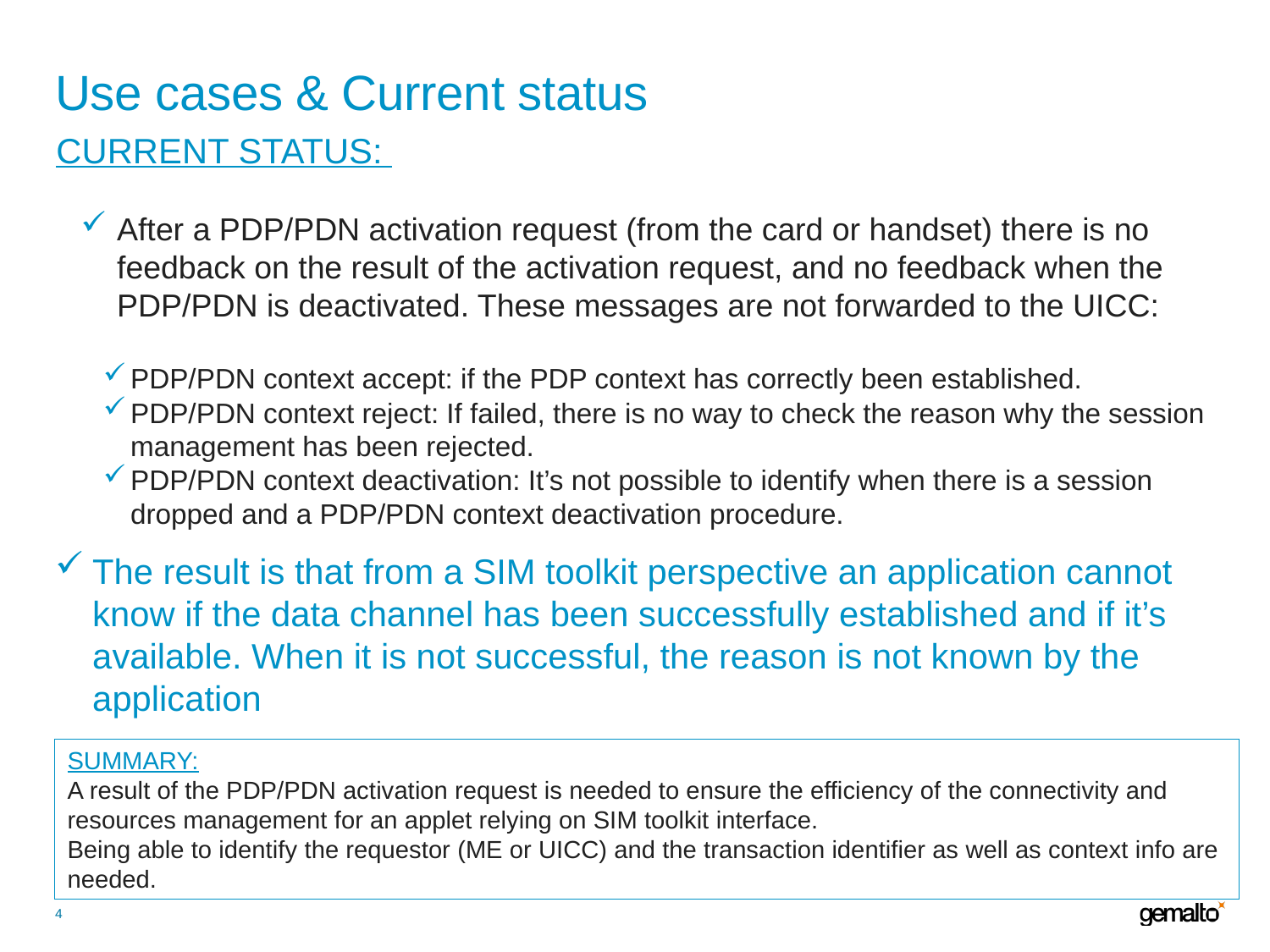

# Use cases & Current status
CURRENT STATUS:

After a PDP/PDN activation request (from the card or handset) there is no feedback on the result of the activation request, and no feedback when the PDP/PDN is deactivated. These messages are not forwarded to the UICC:

PDP/PDN context accept: if the PDP context has correctly been established.
PDP/PDN context reject: If failed, there is no way to check the reason why the session management has been rejected.
PDP/PDN context deactivation: It’s not possible to identify when there is a session dropped and a PDP/PDN context deactivation procedure.

The result is that from a SIM toolkit perspective an application cannot know if the data channel has been successfully established and if it’s available. When it is not successful, the reason is not known by the application
SUMMARY:
A result of the PDP/PDN activation request is needed to ensure the efficiency of the connectivity and resources management for an applet relying on SIM toolkit interface.
Being able to identify the requestor (ME or UICC) and the transaction identifier as well as context info are needed.
4